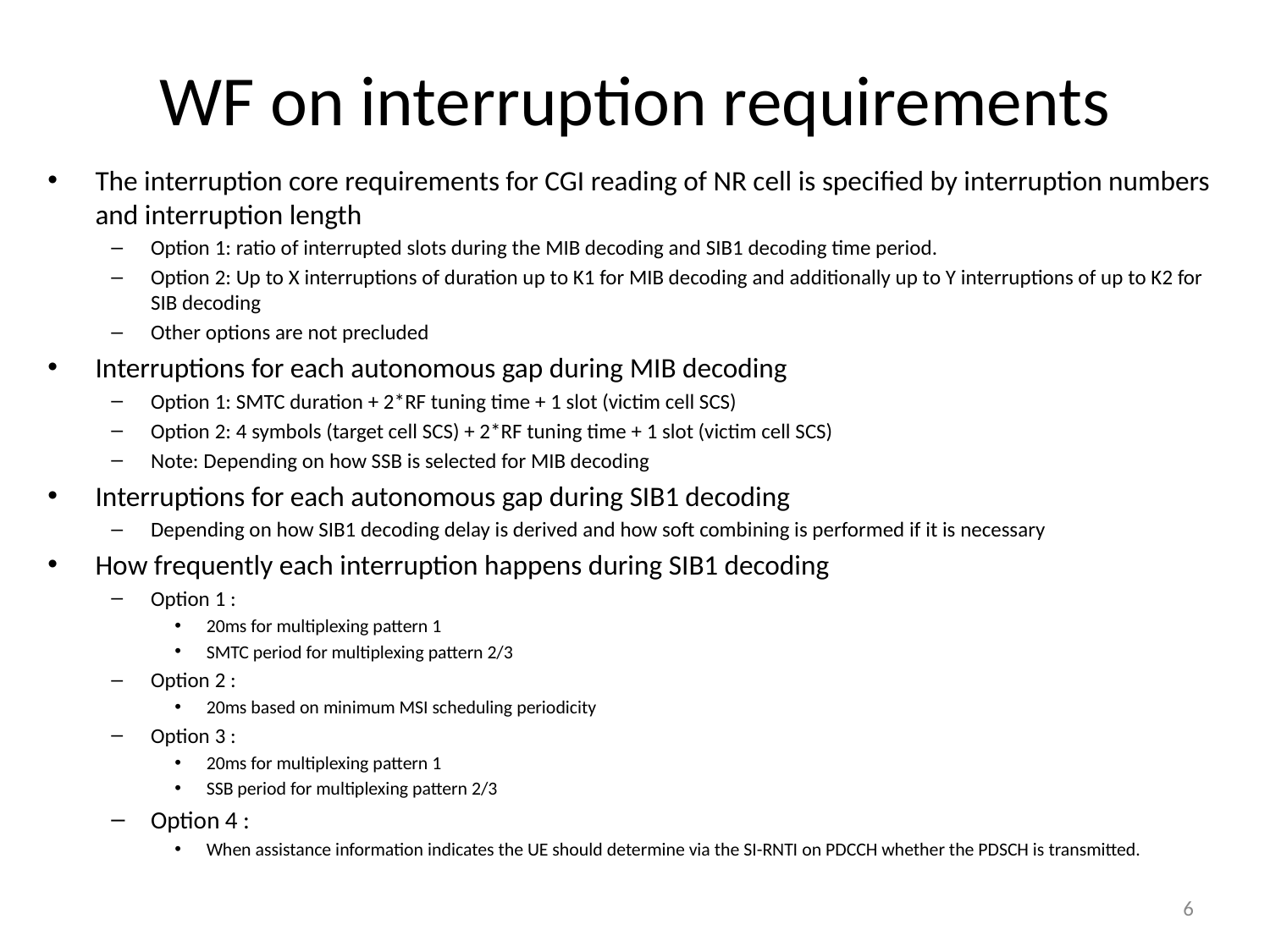

# WF on interruption requirements
The interruption core requirements for CGI reading of NR cell is specified by interruption numbers and interruption length
Option 1: ratio of interrupted slots during the MIB decoding and SIB1 decoding time period.
Option 2: Up to X interruptions of duration up to K1 for MIB decoding and additionally up to Y interruptions of up to K2 for SIB decoding
Other options are not precluded
Interruptions for each autonomous gap during MIB decoding
Option 1: SMTC duration + 2*RF tuning time + 1 slot (victim cell SCS)
Option 2: 4 symbols (target cell SCS) + 2*RF tuning time + 1 slot (victim cell SCS)
Note: Depending on how SSB is selected for MIB decoding
Interruptions for each autonomous gap during SIB1 decoding
Depending on how SIB1 decoding delay is derived and how soft combining is performed if it is necessary
How frequently each interruption happens during SIB1 decoding
Option 1 :
20ms for multiplexing pattern 1
SMTC period for multiplexing pattern 2/3
Option 2 :
20ms based on minimum MSI scheduling periodicity
Option 3 :
20ms for multiplexing pattern 1
SSB period for multiplexing pattern 2/3
Option 4 :
When assistance information indicates the UE should determine via the SI-RNTI on PDCCH whether the PDSCH is transmitted.

6